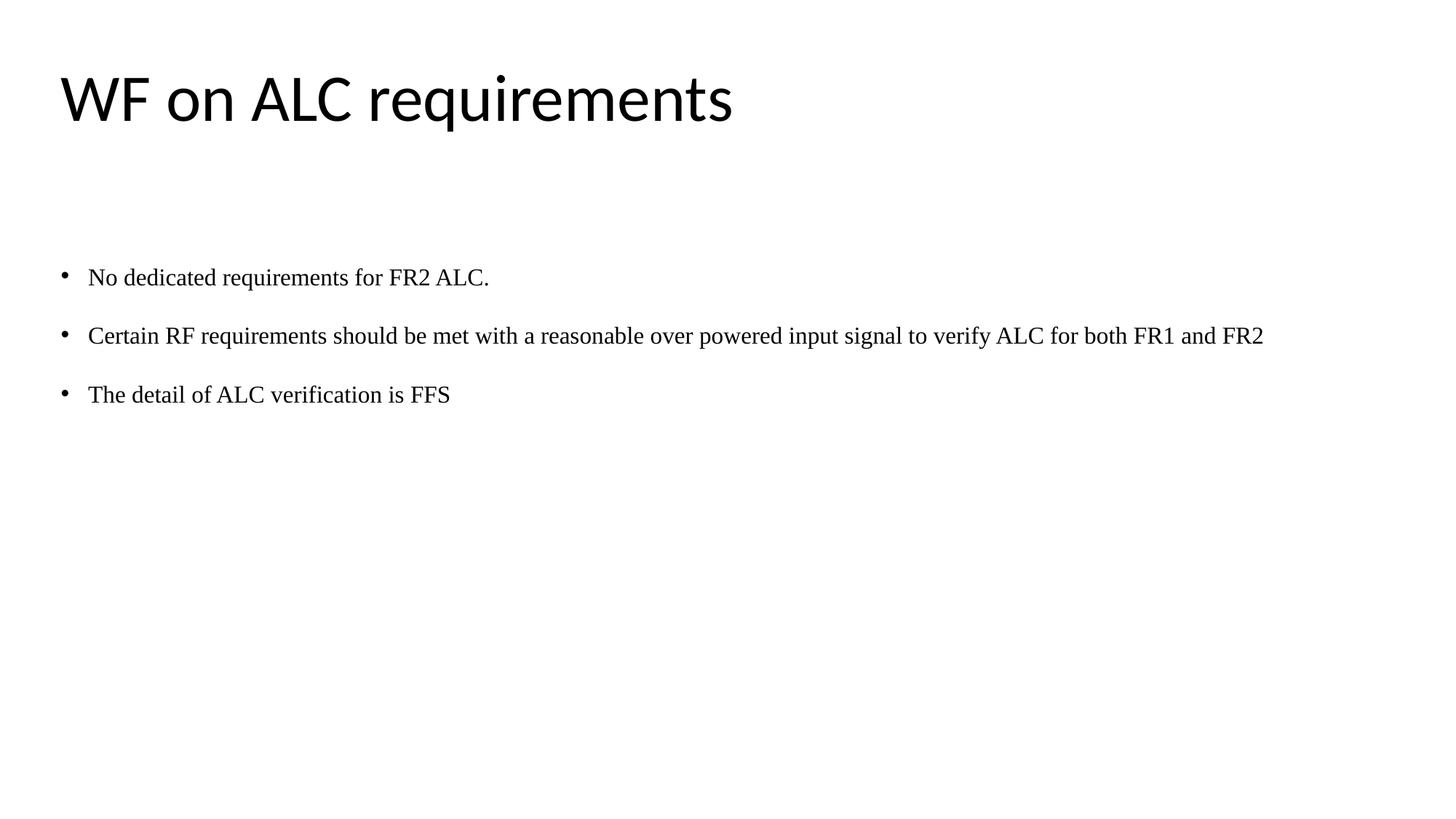

# WF on ALC requirements
No dedicated requirements for FR2 ALC.
Certain RF requirements should be met with a reasonable over powered input signal to verify ALC for both FR1 and FR2
The detail of ALC verification is FFS